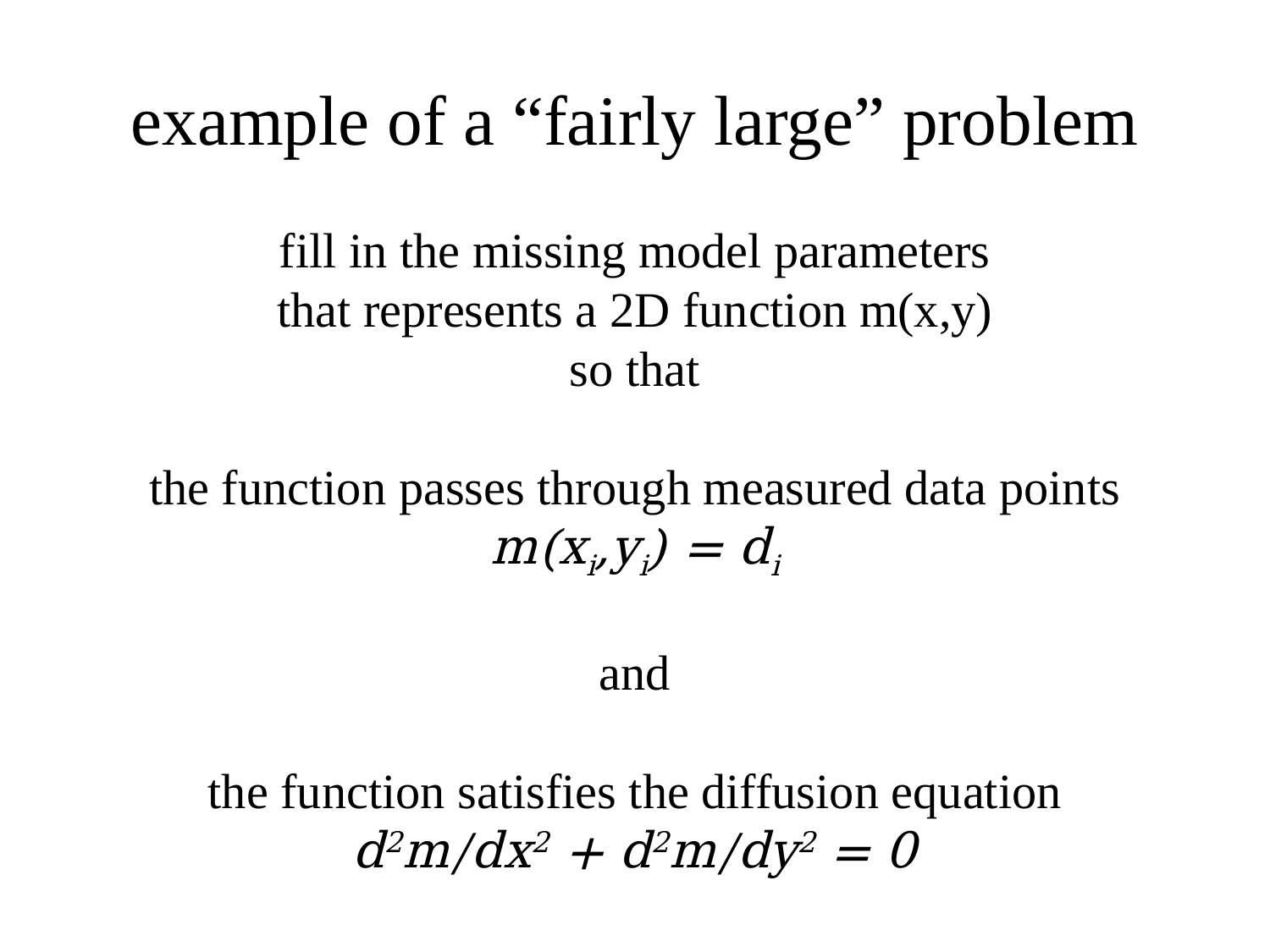

example of a “fairly large” problem

fill in the missing model parameters
that represents a 2D function m(x,y)
so that

the function passes through measured data points
m(xi,yi) = di

and

the function satisfies the diffusion equation
d2m/dx2 + d2m/dy2 = 0